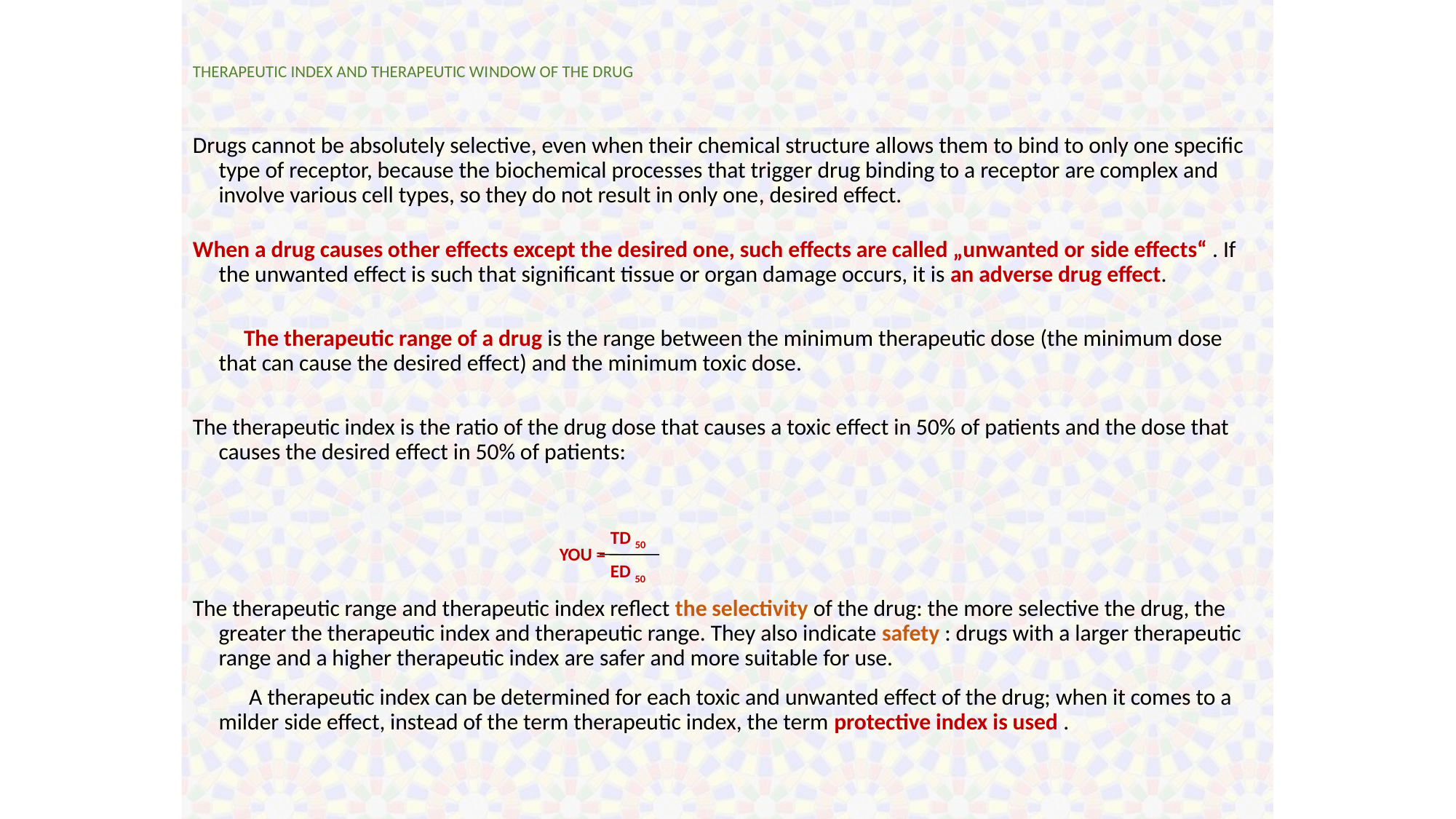

# THERAPEUTIC INDEX AND THERAPEUTIC WINDOW OF THE DRUG
Drugs cannot be absolutely selective, even when their chemical structure allows them to bind to only one specific type of receptor, because the biochemical processes that trigger drug binding to a receptor are complex and involve various cell types, so they do not result in only one, desired effect.

When a drug causes other effects except the desired one, such effects are called „unwanted or side effects“ . If the unwanted effect is such that significant tissue or organ damage occurs, it is an adverse drug effect.

          The therapeutic range of a drug is the range between the minimum therapeutic dose (the minimum dose that can cause the desired effect) and the minimum toxic dose.

The therapeutic index is the ratio of the drug dose that causes a toxic effect in 50% of patients and the dose that causes the desired effect in 50% of patients:

The therapeutic range and therapeutic index reflect the selectivity of the drug: the more selective the drug, the greater the therapeutic index and therapeutic range. They also indicate safety : drugs with a larger therapeutic range and a higher therapeutic index are safer and more suitable for use.
           A therapeutic index can be determined for each toxic and unwanted effect of the drug; when it comes to a milder side effect, instead of the term therapeutic index, the term protective index is used .

TD 50
YOU =
ED 50